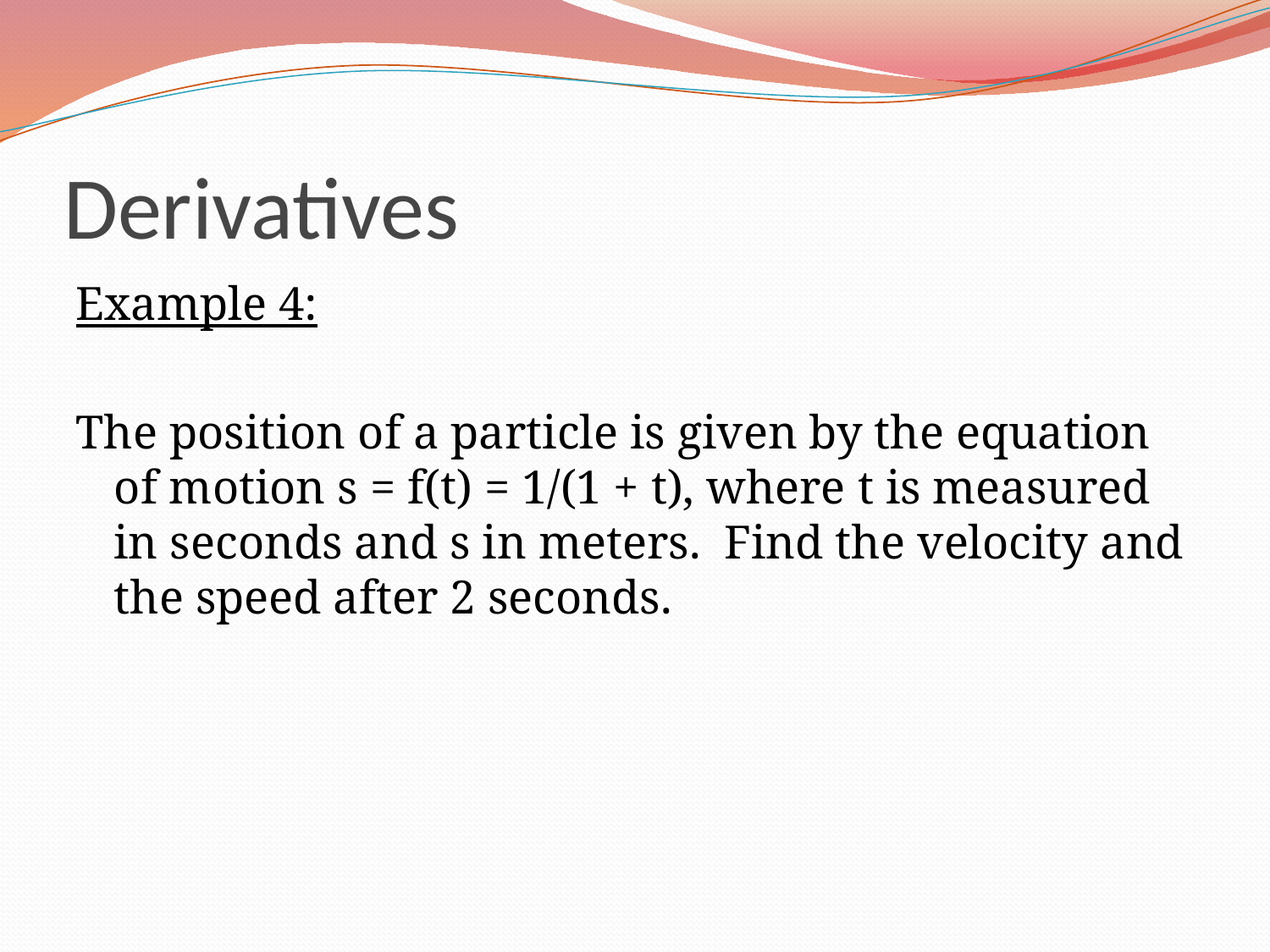

# Derivatives
Example 4:

The position of a particle is given by the equation of motion s = f(t) = 1/(1 + t), where t is measured in seconds and s in meters.  Find the velocity and the speed after 2 seconds.